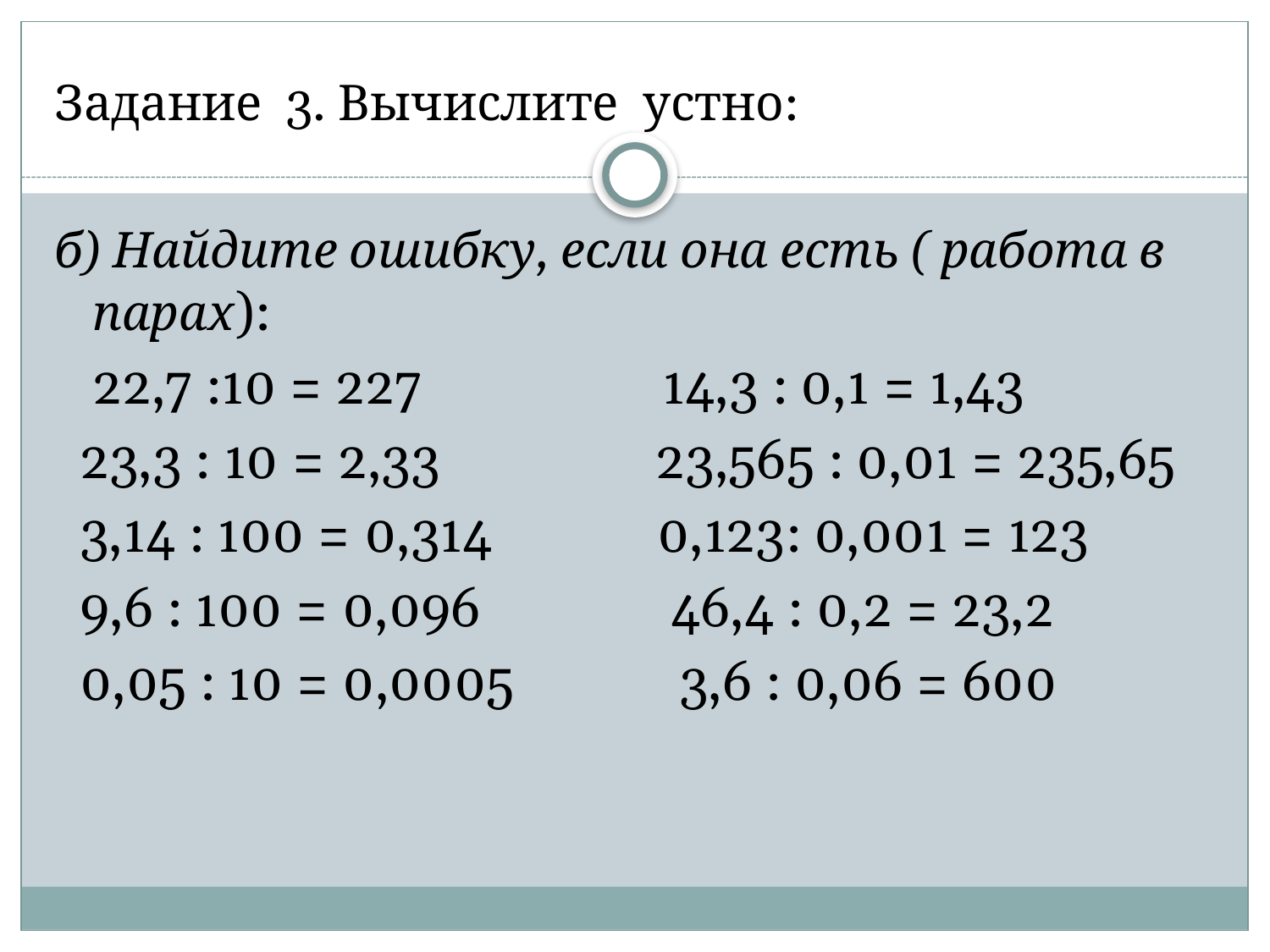

# Задание  3. Вычислите  устно:
б) Найдите ошибку, если она есть ( работа в парах):
   22,7 :10 = 227                   14,3 : 0,1 = 1,43
  23,3 : 10 = 2,33                 23,565 : 0,01 = 235,65
  3,14 : 100 = 0,314             0,123: 0,001 = 123
  9,6 : 100 = 0,096               46,4 : 0,2 = 23,2
  0,05 : 10 = 0,0005             3,6 : 0,06 = 600